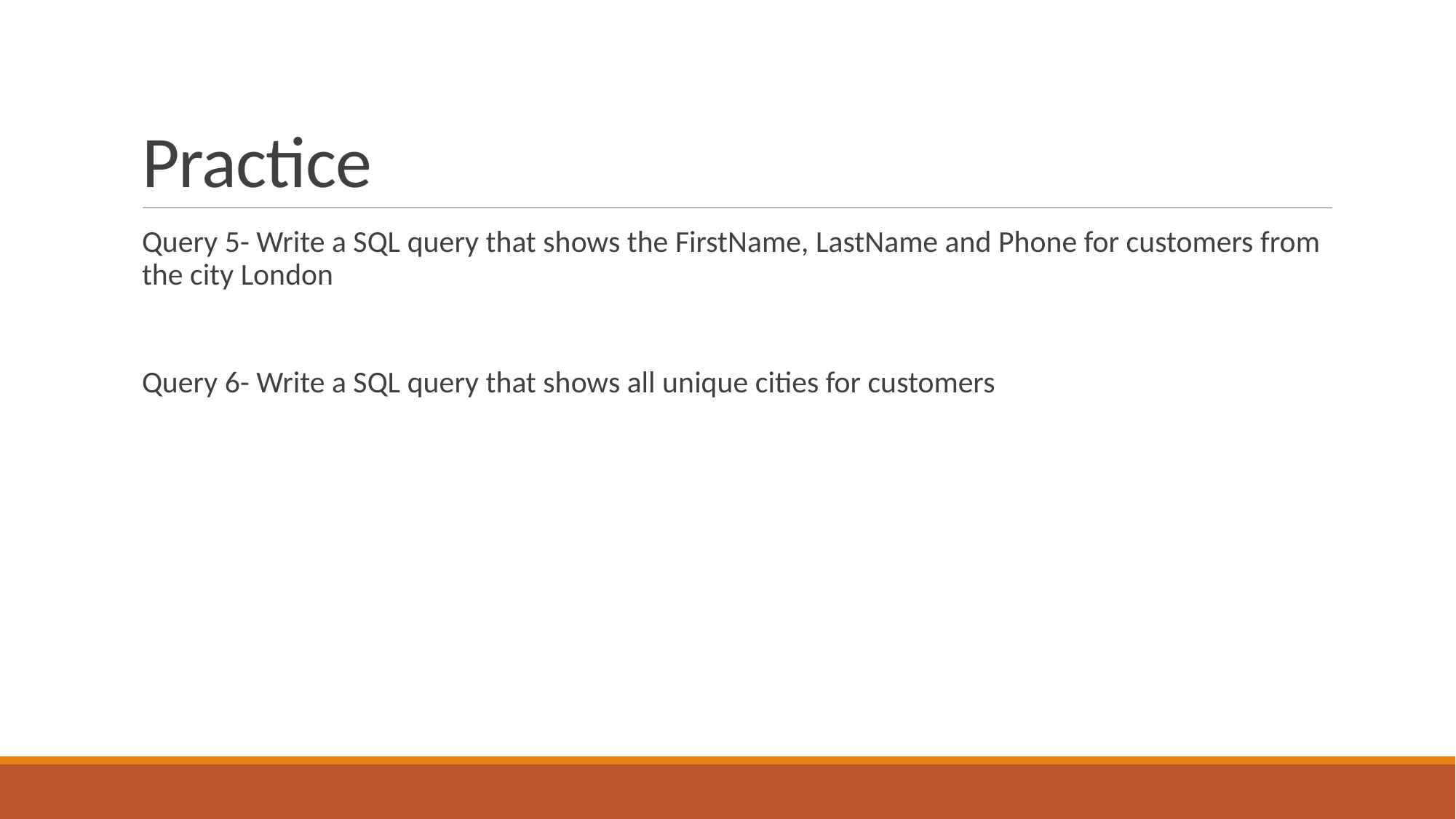

# Practice
Query 5- Write a SQL query that shows the FirstName, LastName and Phone for customers from the city London

Query 6- Write a SQL query that shows all unique cities for customers